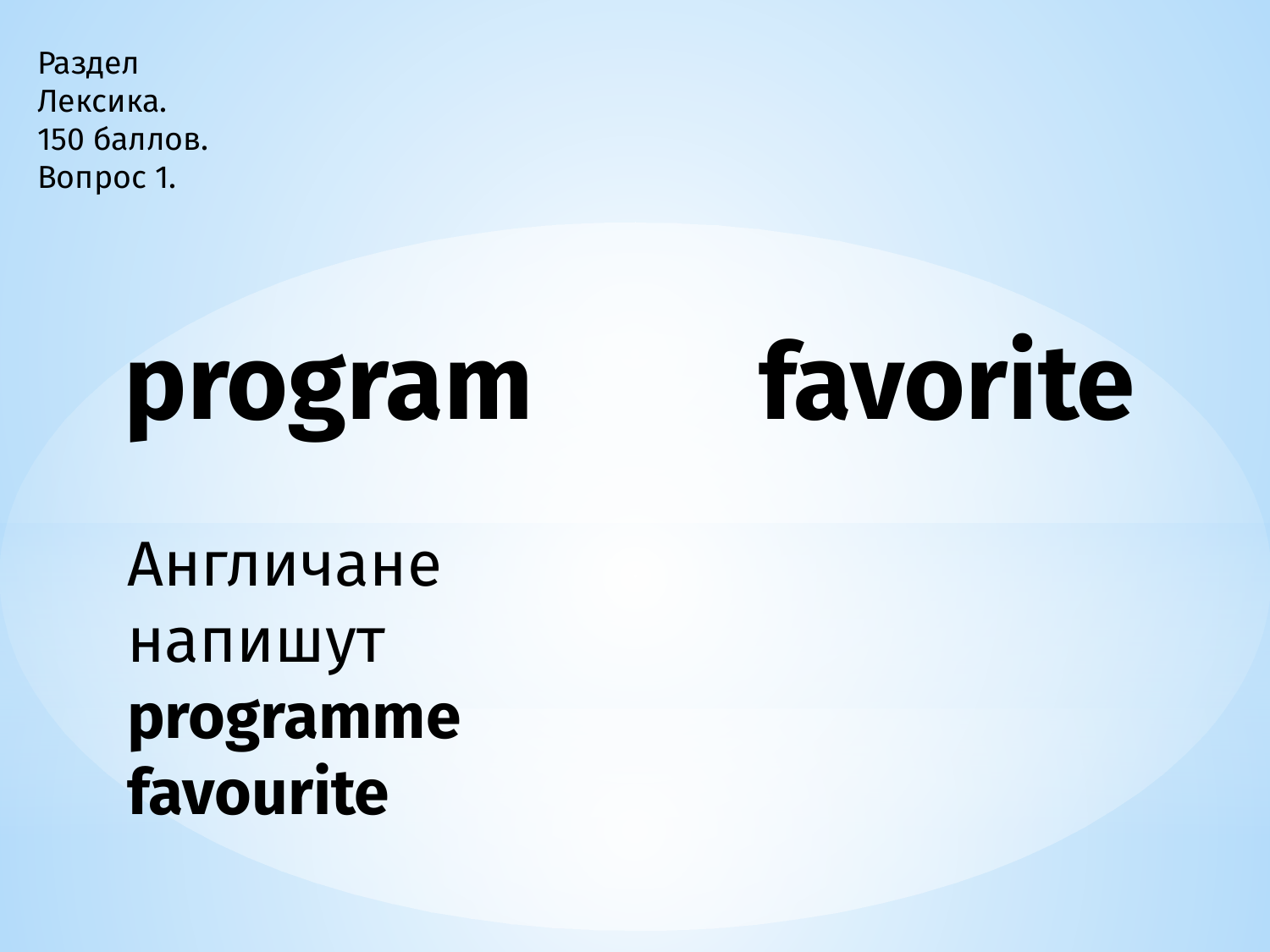

Раздел
Лексика.
150 баллов.
Вопрос 1.
program         favorite
Англичане напишут
programme  favourite